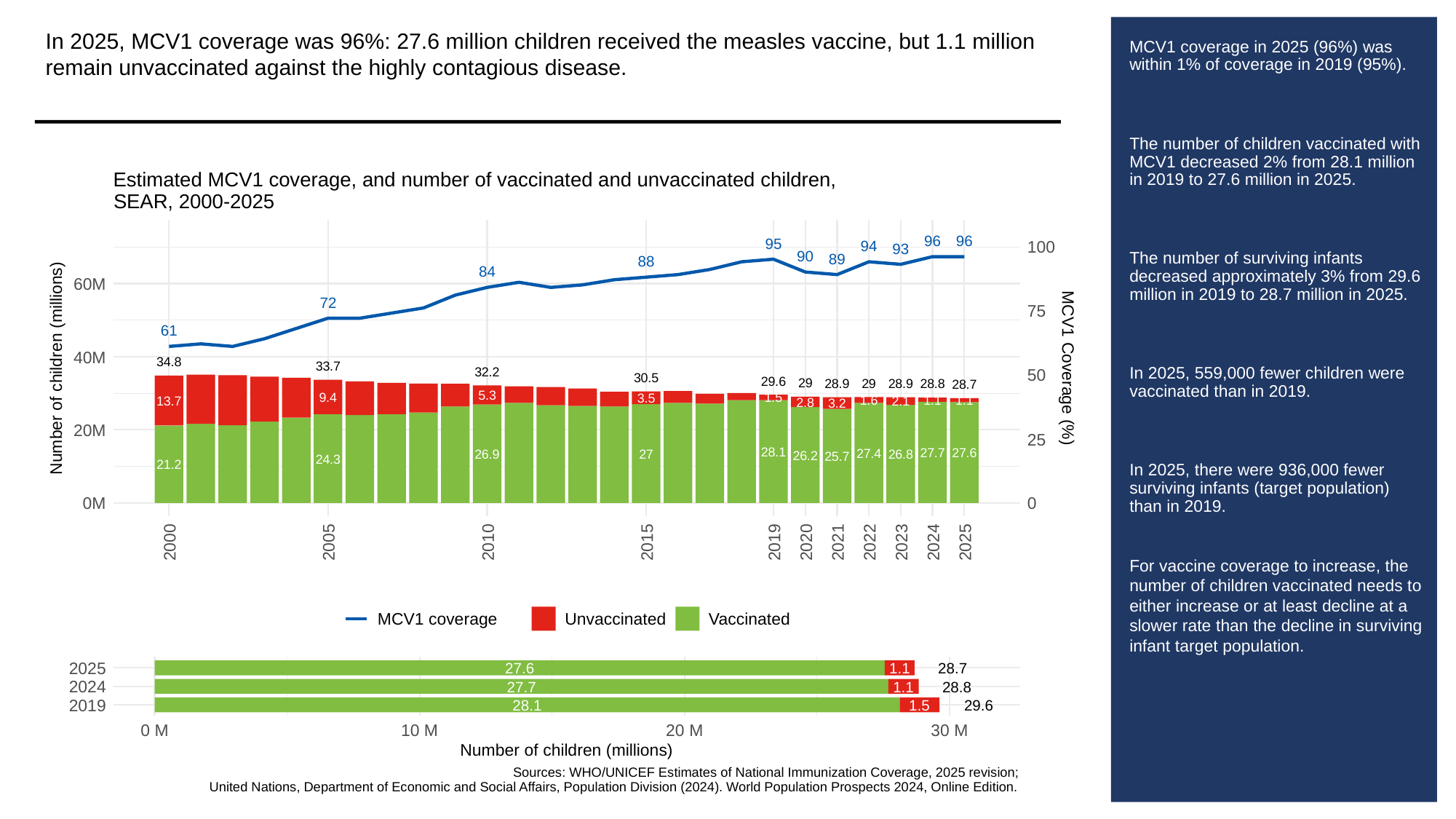

In 2025, MCV1 coverage was 96%: 27.6 million children received the measles vaccine, but 1.1 million remain unvaccinated against the highly contagious disease.
# MCV1 coverage in 2025 (96%) was within 1% of coverage in 2019 (95%).

The number of children vaccinated with MCV1 decreased 2% from 28.1 million in 2019 to 27.6 million in 2025.

The number of surviving infants decreased approximately 3% from 29.6 million in 2019 to 28.7 million in 2025.

In 2025, 559,000 fewer children were vaccinated than in 2019.

In 2025, there were 936,000 fewer surviving infants (target population) than in 2019.

For vaccine coverage to increase, the number of children vaccinated needs to either increase or at least decline at a slower rate than the decline in surviving infant target population.

Estimated MCV1 coverage, and number of vaccinated and unvaccinated children,
SEAR, 2000-2025

96
96
95
94
100
93

90
89
88

84
60M

72
75

61
40M

34.8
33.7
Number of children (millions)
MCV1 Coverage (%)
32.2
50
30.5

29.6

29
29
28.9
28.9
28.8
28.7

5.3

9.4
1.5

3.5

1.1
1.6
1.1
13.7
2.1

2.8

3.2

20M

25
28.1
27.7
27.6
27.4
27
26.9
26.8
26.2
25.7
24.3
21.2

0M
0

2000
2005
2010
2015
2019
2020
2021
2022
2023
2024
2025

MCV1 coverage
Unvaccinated
Vaccinated

2025
27.6
1.1
28.7

2024
27.7
1.1
28.8

2019
28.1
1.5
29.6

0 M
10 M
20 M
30 M
Number of children (millions)
Sources: WHO/UNICEF Estimates of National Immunization Coverage, 2025 revision;
United Nations, Department of Economic and Social Affairs, Population Division (2024). World Population Prospects 2024, Online Edition.